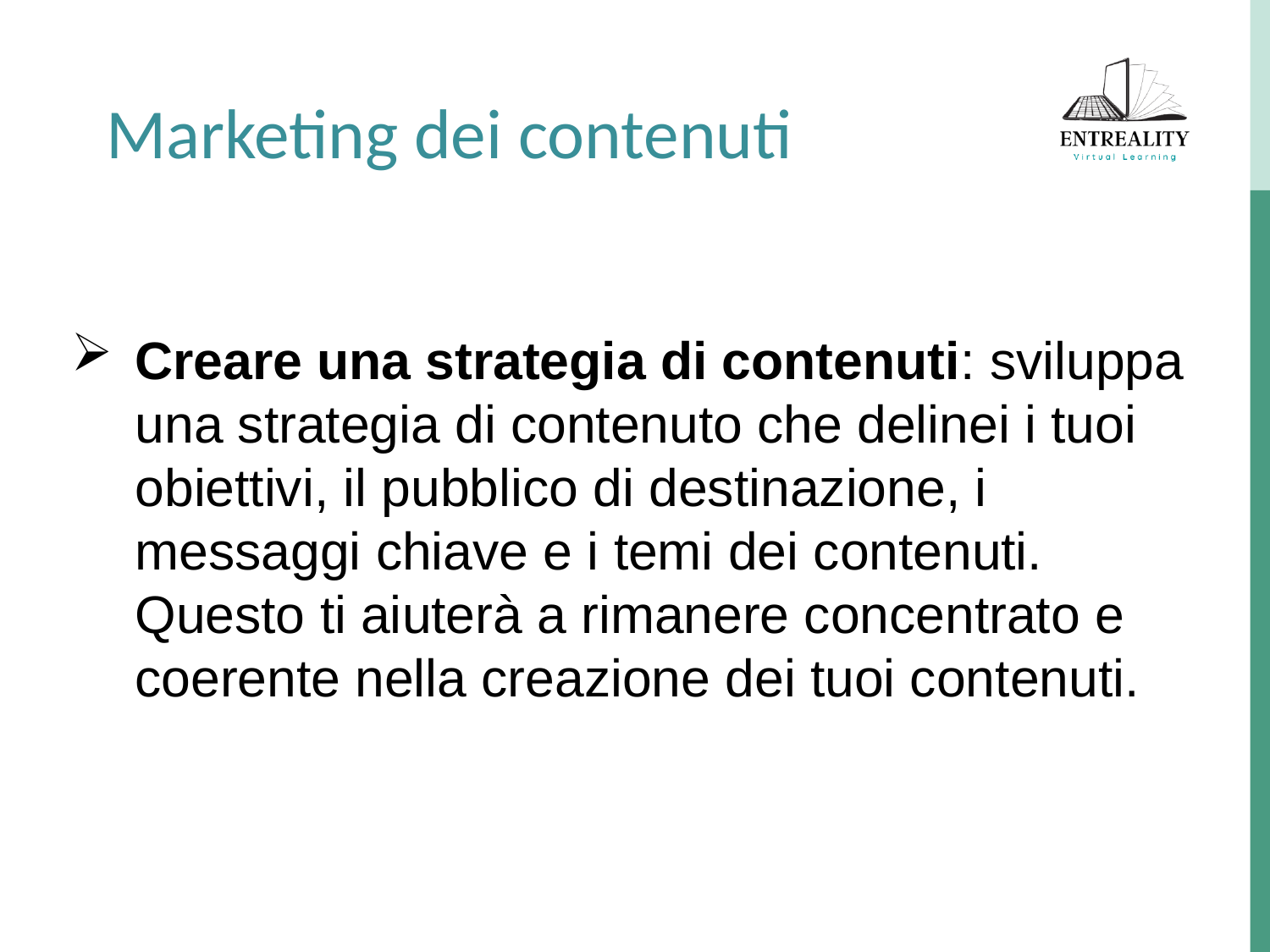

Marketing dei contenuti

Creare una strategia di contenuti: sviluppa una strategia di contenuto che delinei i tuoi obiettivi, il pubblico di destinazione, i messaggi chiave e i temi dei contenuti. Questo ti aiuterà a rimanere concentrato e coerente nella creazione dei tuoi contenuti.